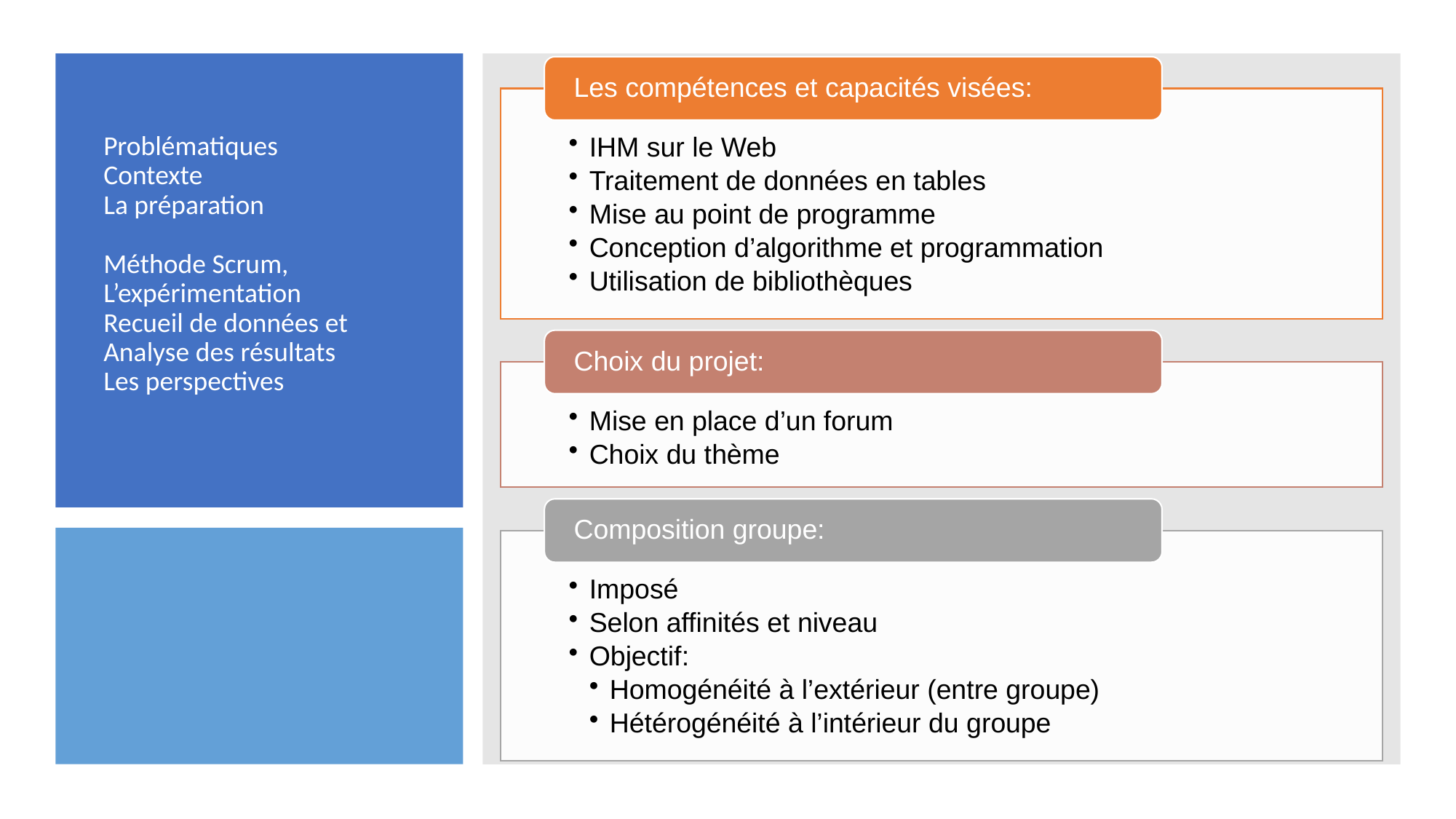

IHM sur le Web
Traitement de données en tables
Mise au point de programme
Conception d’algorithme et programmation
Utilisation de bibliothèques
Les compétences et capacités visées:
Mise en place d’un forum
Choix du thème
Choix du projet:
Imposé
Selon affinités et niveau
Objectif:
Homogénéité à l’extérieur (entre groupe)
Hétérogénéité à l’intérieur du groupe
Composition groupe:

Problématiques
Contexte
La préparation
Méthode Scrum,
L’expérimentation
Recueil de données et Analyse des résultats
Les perspectives